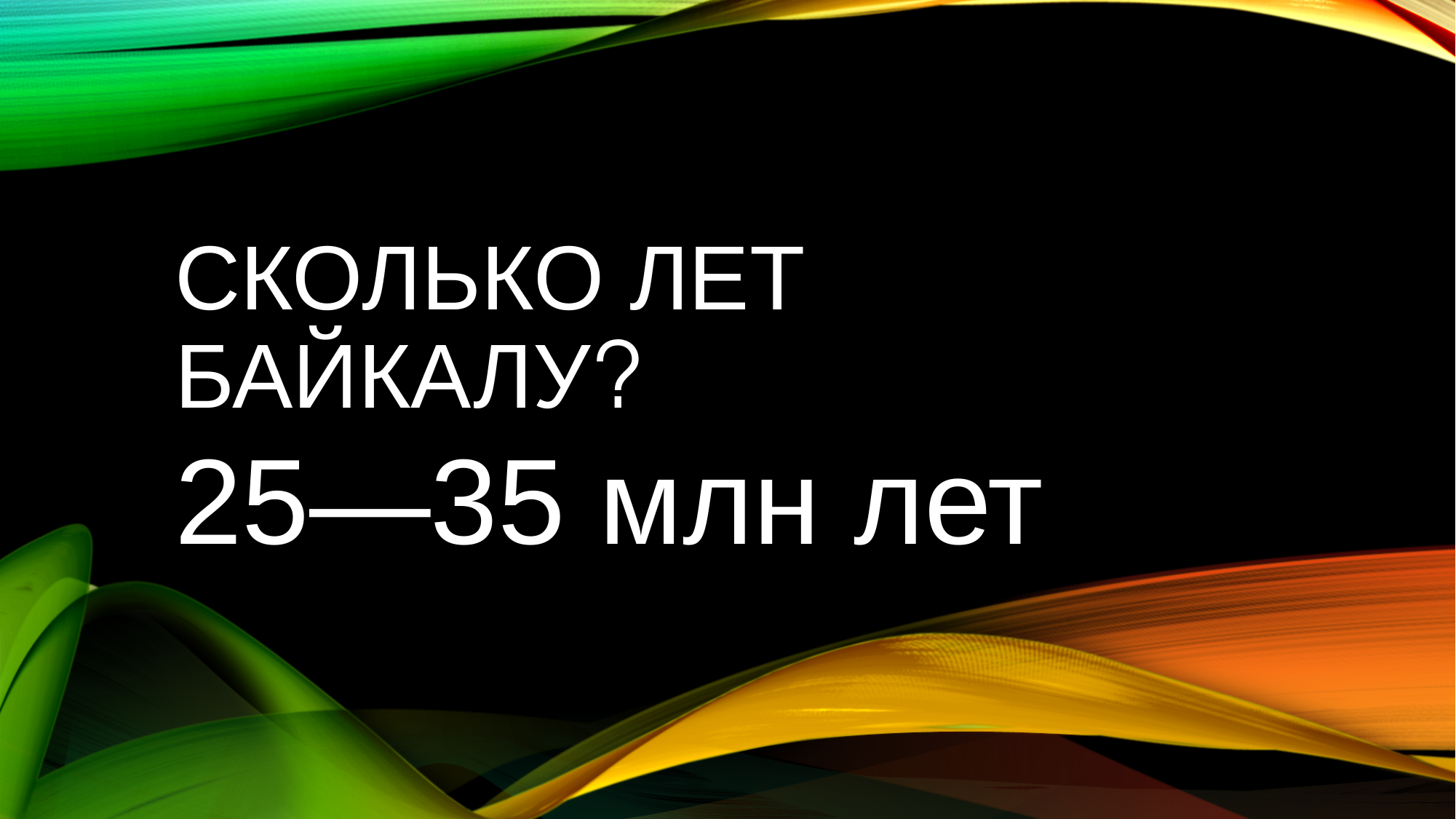

# Сколько лет Байкалу?
25—35 млн лет